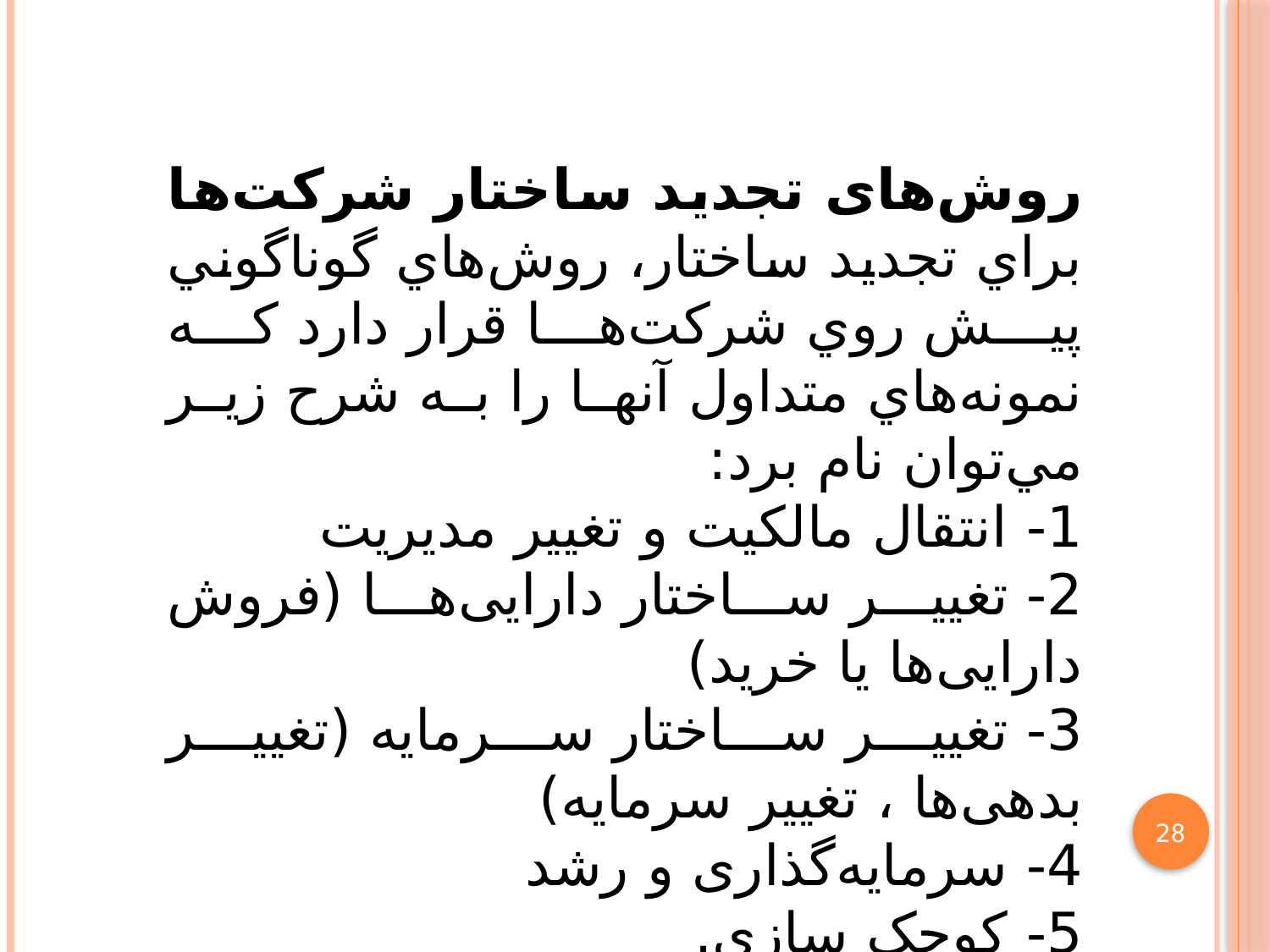

روش‌های تجدید ساختار شرکت‌ها
براي تجديد ساختار، روش‌هاي گوناگوني پيش روي شرکت‌ها قرار دارد که نمونه‌هاي متداول آنها را به شرح زير مي‌توان نام برد:
1- انتقال مالکیت و تغییر مدیریت
2- تغییر ساختار دارایی‌ها (فروش دارایی‌ها یا خرید)
3- تغییر ساختار سرمایه (تغییر بدهی‌ها ، تغییر سرمایه)
4- سرمایه‌گذاری و رشد
5- کوچک سازی.

28